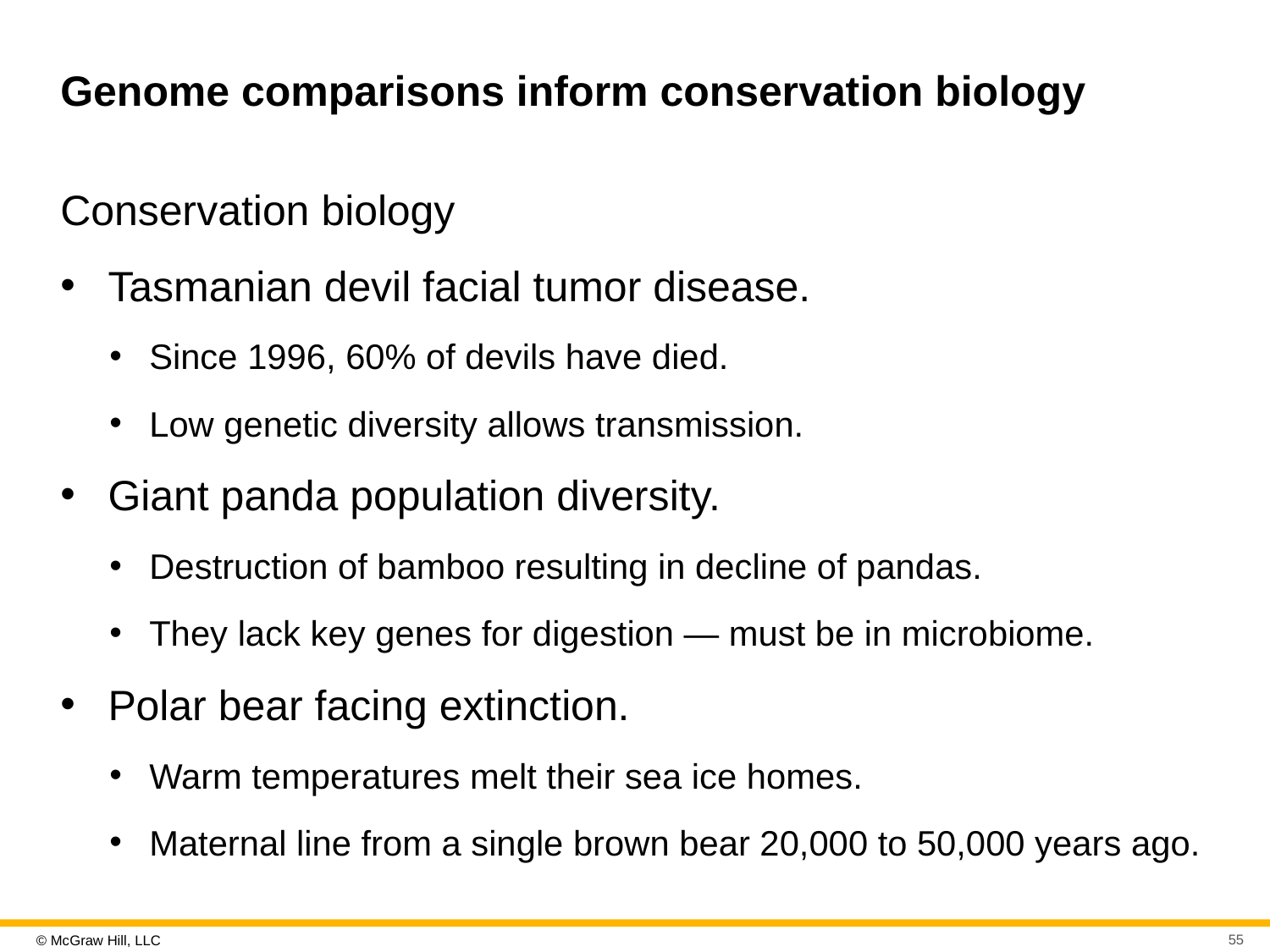

# Genome comparisons inform conservation biology
Conservation biology
Tasmanian devil facial tumor disease.
Since 1996, 60% of devils have died.
Low genetic diversity allows transmission.
Giant panda population diversity.
Destruction of bamboo resulting in decline of pandas.
They lack key genes for digestion — must be in microbiome.
Polar bear facing extinction.
Warm temperatures melt their sea ice homes.
Maternal line from a single brown bear 20,000 to 50,000 years ago.
55